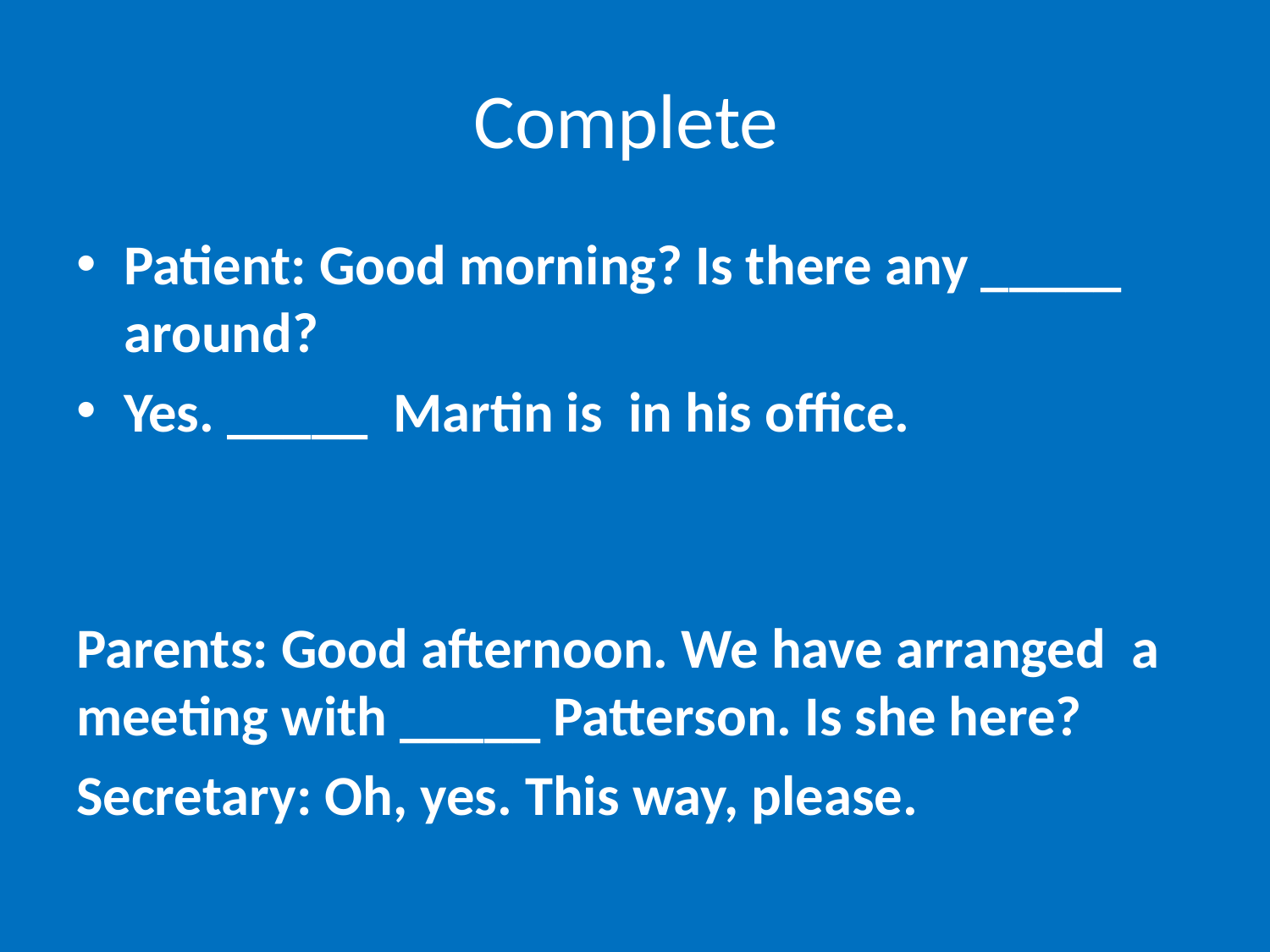

# Complete
Patient: Good morning? Is there any _____ around?
Yes. _____  Martin is  in his office.

Parents: Good afternoon. We have arranged  a meeting with _____ Patterson. Is she here?
Secretary: Oh, yes. This way, please.